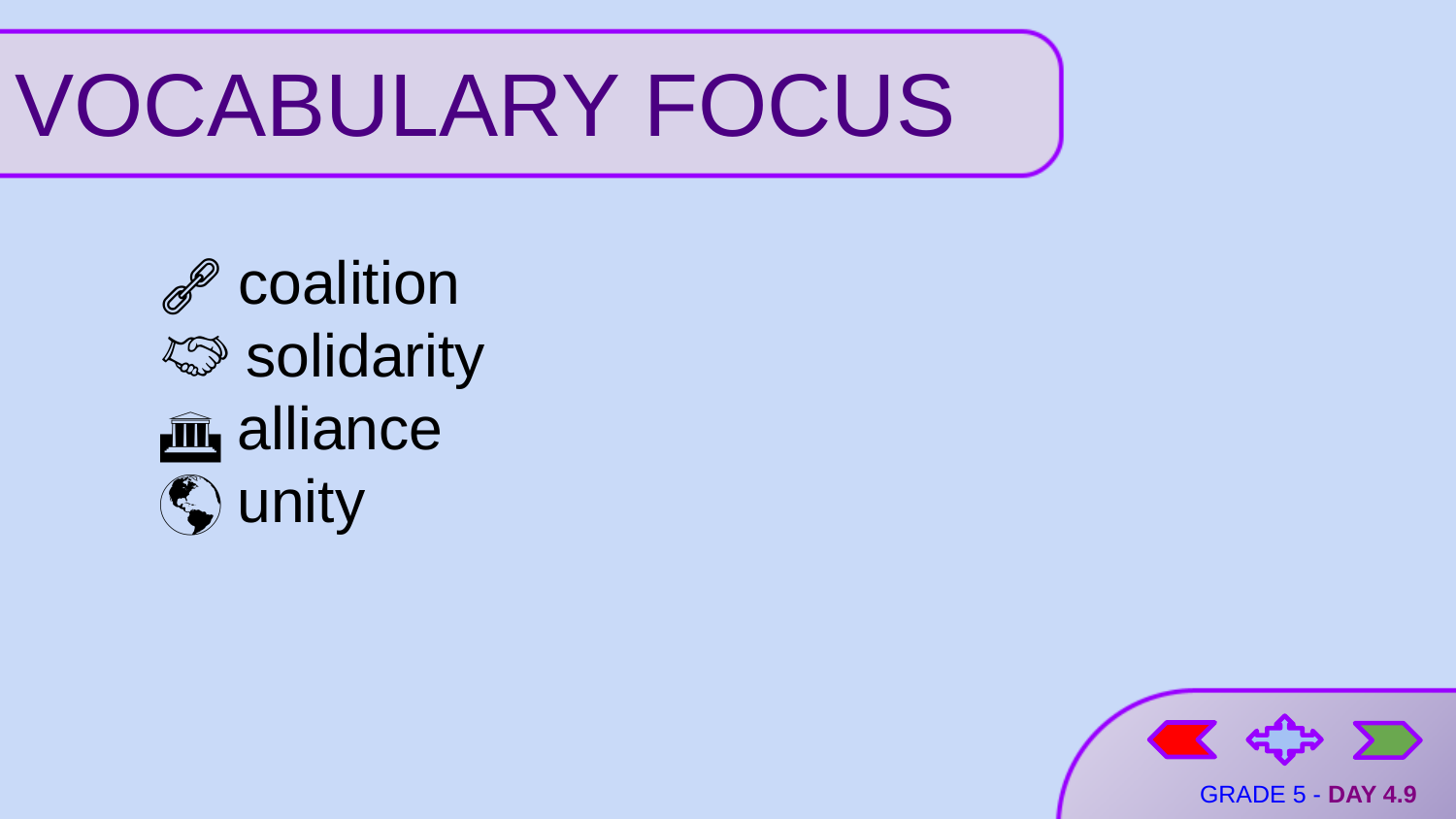

# VOCABULARY FOCUS

🔗 coalition
🤝 solidarity
🏛 alliance
🌎 unity

GRADE 5 - DAY 4.9